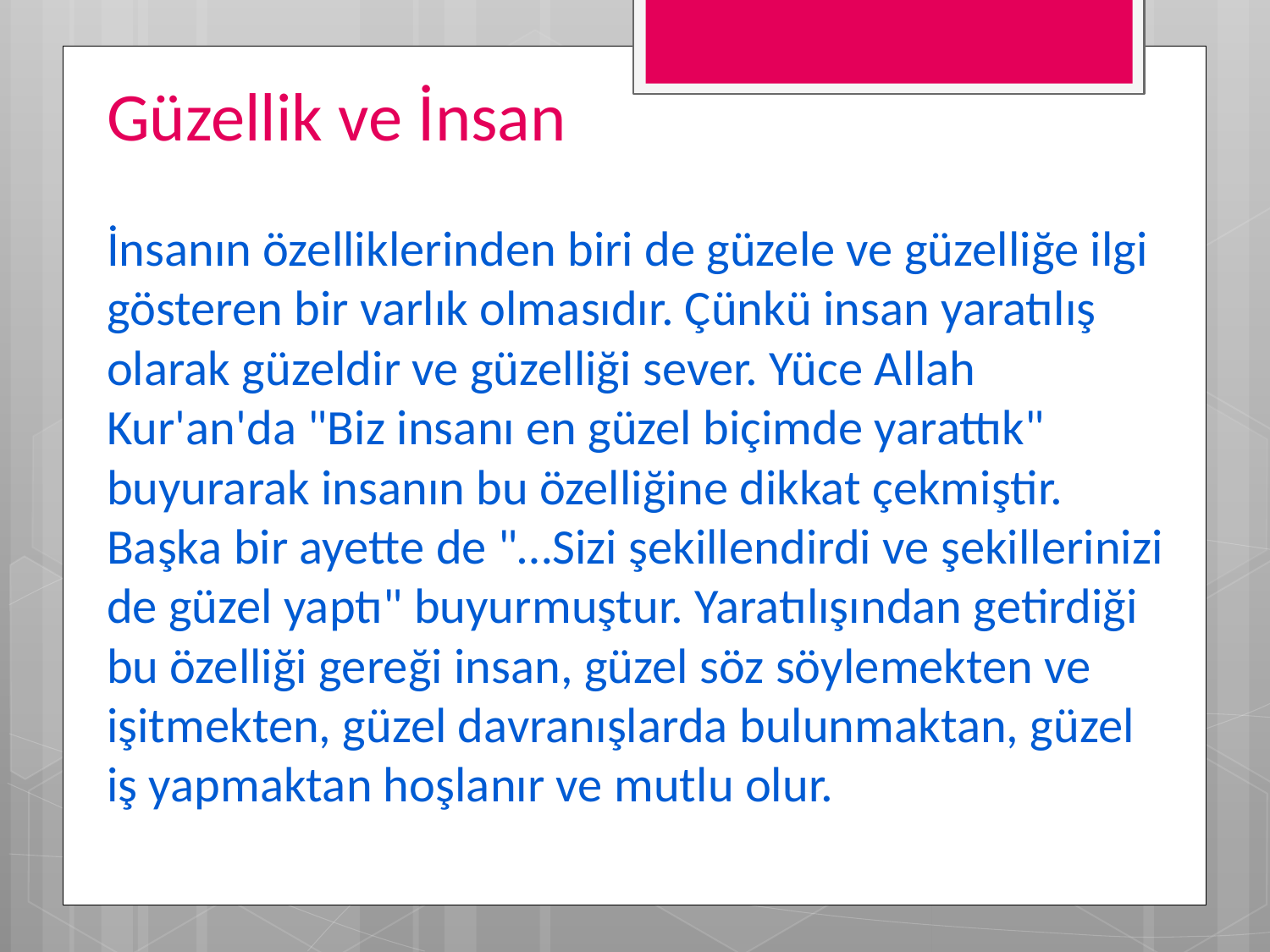

Güzellik ve İnsan

İnsanın özelliklerinden biri de güzele ve güzelliğe ilgi gösteren bir varlık olmasıdır. Çünkü insan yaratılış olarak güzeldir ve güzelliği sever. Yüce Allah Kur'an'da "Biz insanı en güzel biçimde yarattık" buyurarak insanın bu özelliğine dikkat çekmiştir. Başka bir ayette de "…Sizi şekillendirdi ve şekillerinizi de güzel yaptı" buyurmuştur. Yaratılışından getirdiği bu özelliği gereği insan, güzel söz söylemekten ve işitmekten, güzel davranışlarda bulunmaktan, güzel iş yapmaktan hoşlanır ve mutlu olur.